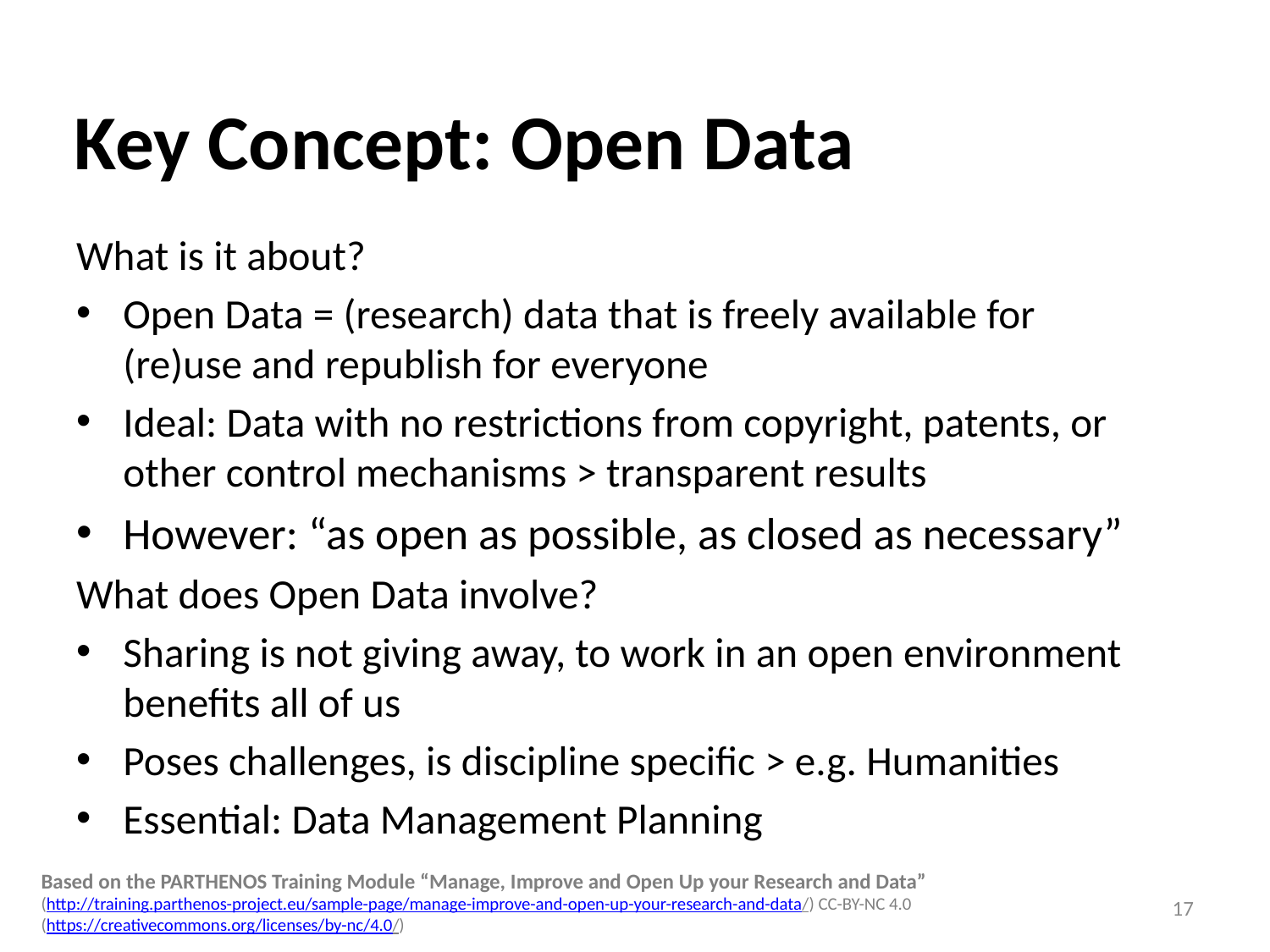

Key Concept: Open Data
What is it about?
Open Data = (research) data that is freely available for
(re)use and republish for everyone
Ideal: Data with no restrictions from copyright, patents, or other control mechanisms > transparent results
However: “as open as possible, as closed as necessary”
What does Open Data involve?
Sharing is not giving away, to work in an open environment benefits all of us
Poses challenges, is discipline specific > e.g. Humanities
Essential: Data Management Planning
Based on the PARTHENOS Training Module “Manage, Improve and Open Up your Research and Data”
(http://training.parthenos-project.eu/sample-page/manage-improve-and-open-up-your-research-and-data/) CC-BY-NC 4.0
(https://creativecommons.org/licenses/by-nc/4.0/)
17